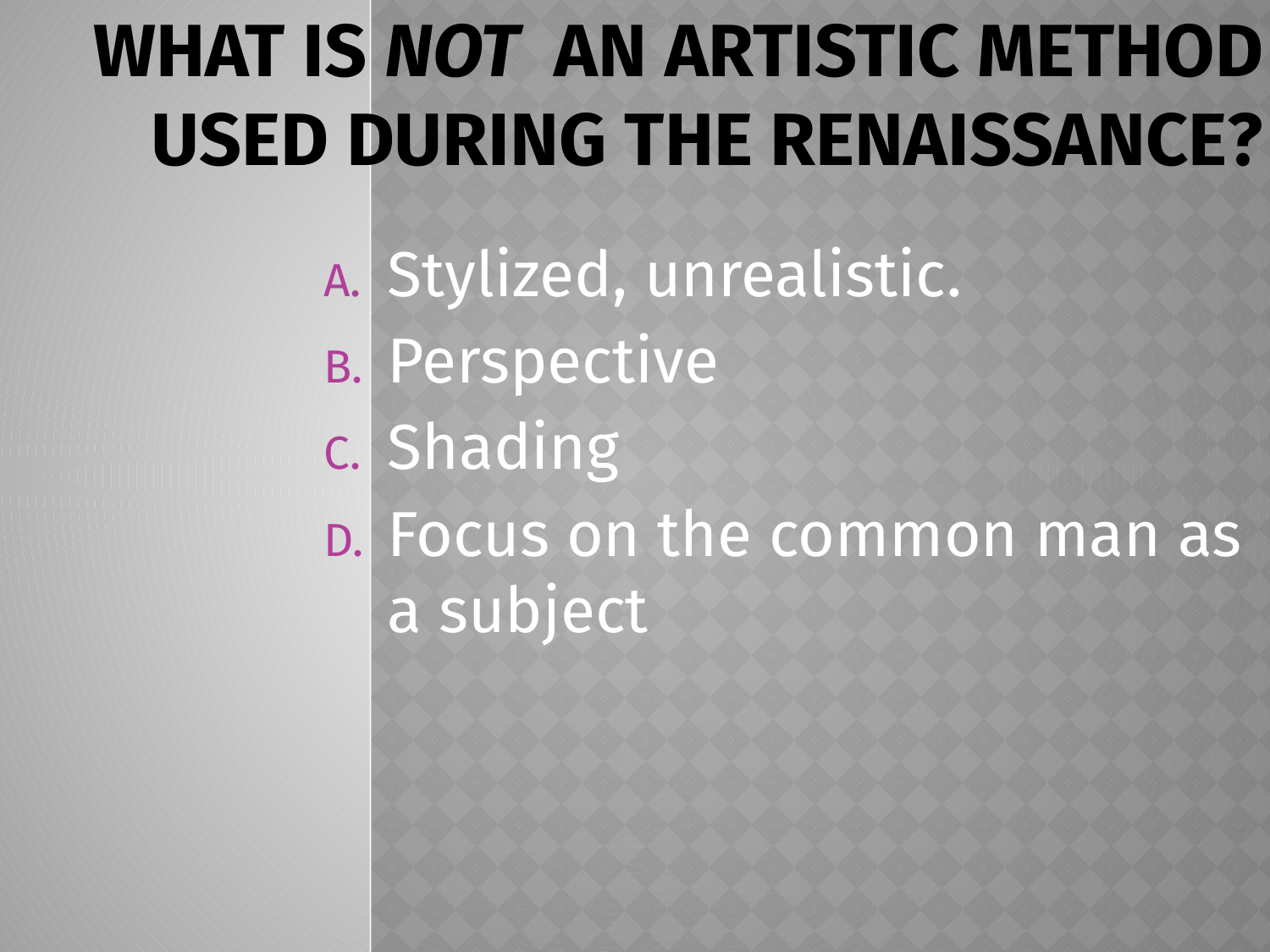

# What is not  an artistic method used during the renaissance?
Stylized, unrealistic.
Perspective
Shading
Focus on the common man as a subject